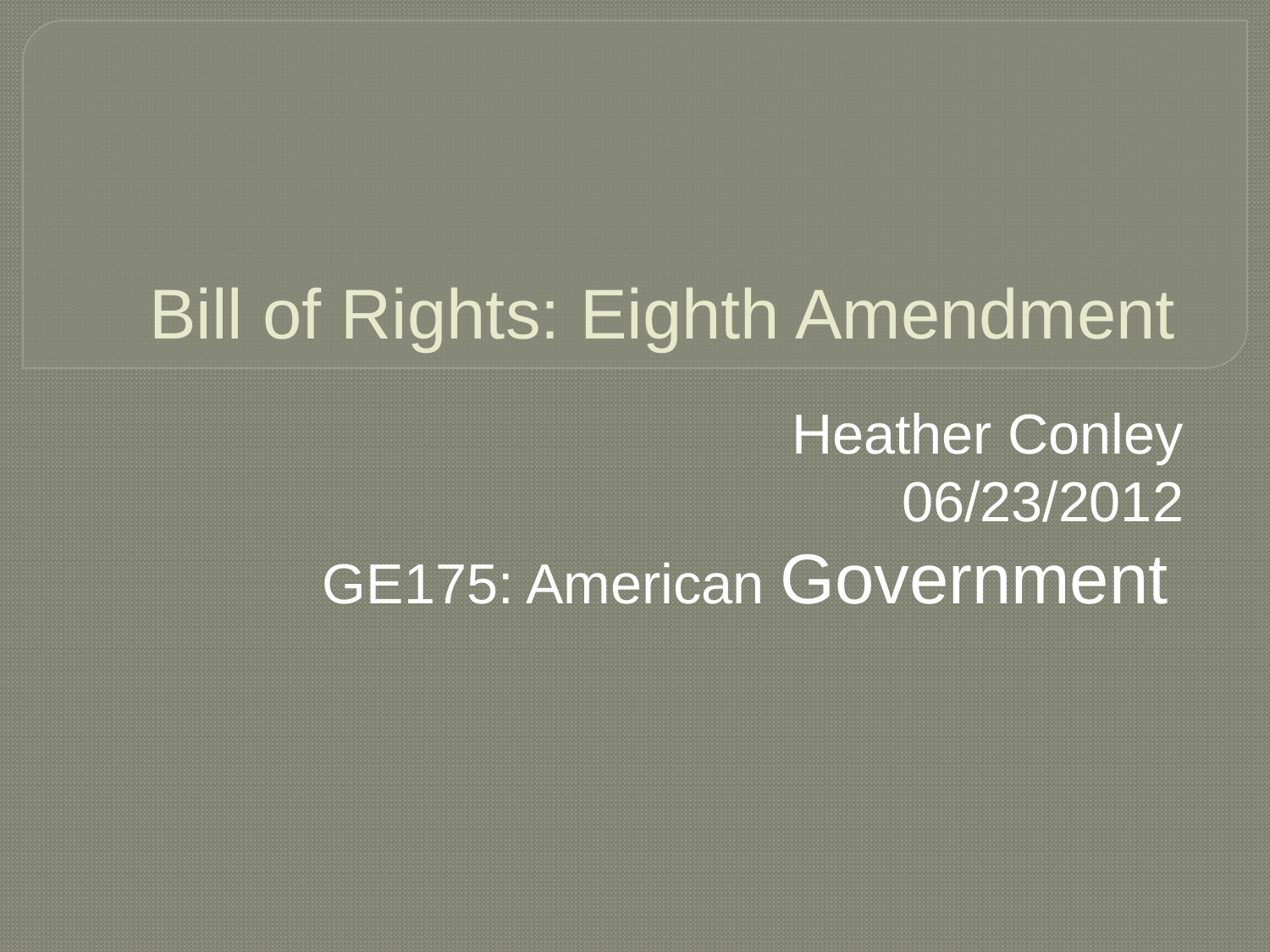

# Bill of Rights: Eighth Amendment
Heather Conley
06/23/2012
GE175: American Government